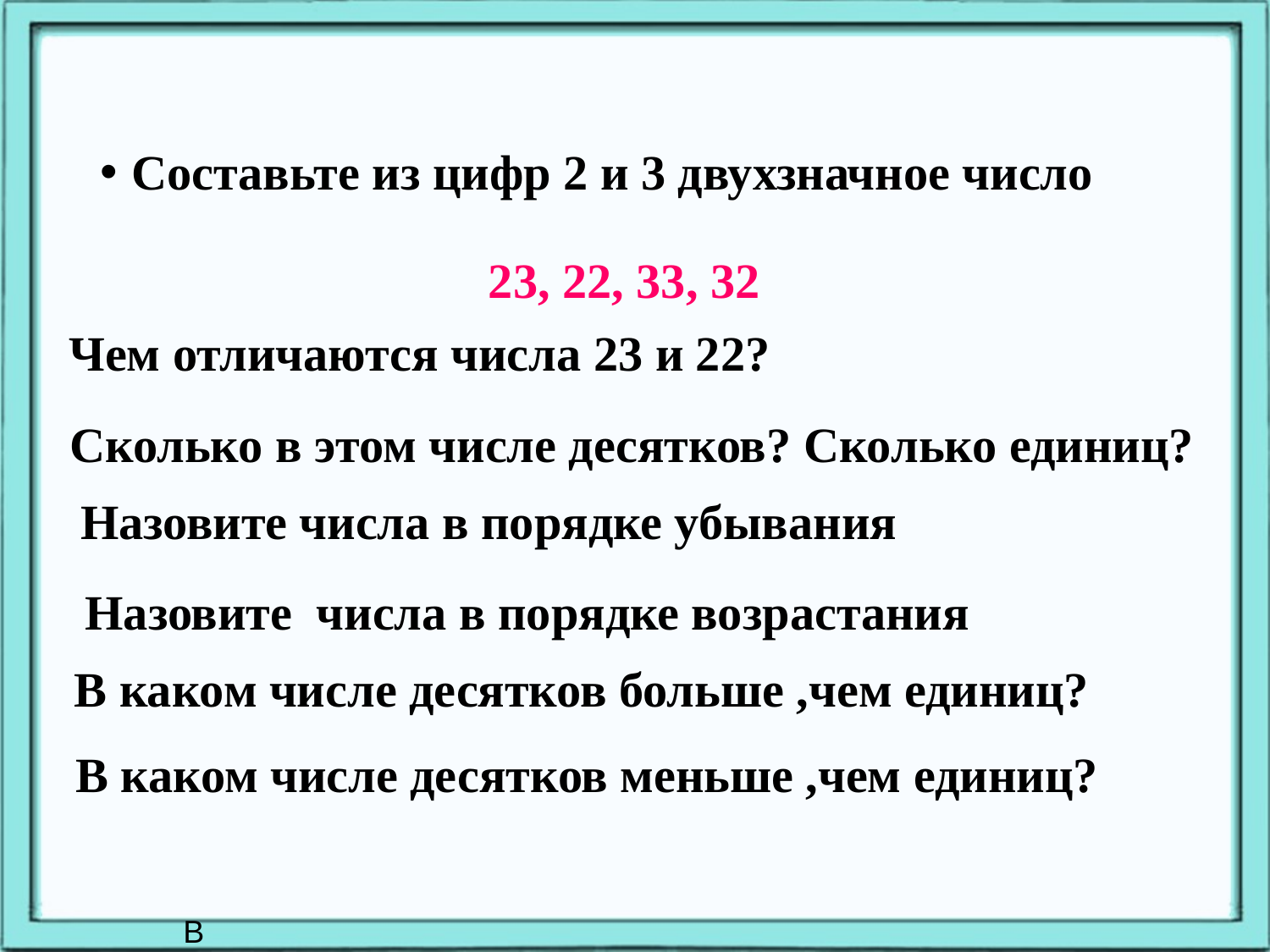

#
Составьте из цифр 2 и 3 двухзначное число
23, 22, 33, 32
Чем отличаются числа 23 и 22?
Сколько в этом числе десятков? Сколько единиц?
Назовите числа в порядке убывания
Назовите  числа в порядке возрастания
В каком числе десятков больше ,чем единиц?
В каком числе десятков меньше ,чем единиц?

В каком числе десятков больше ,чем единиц?( 32)